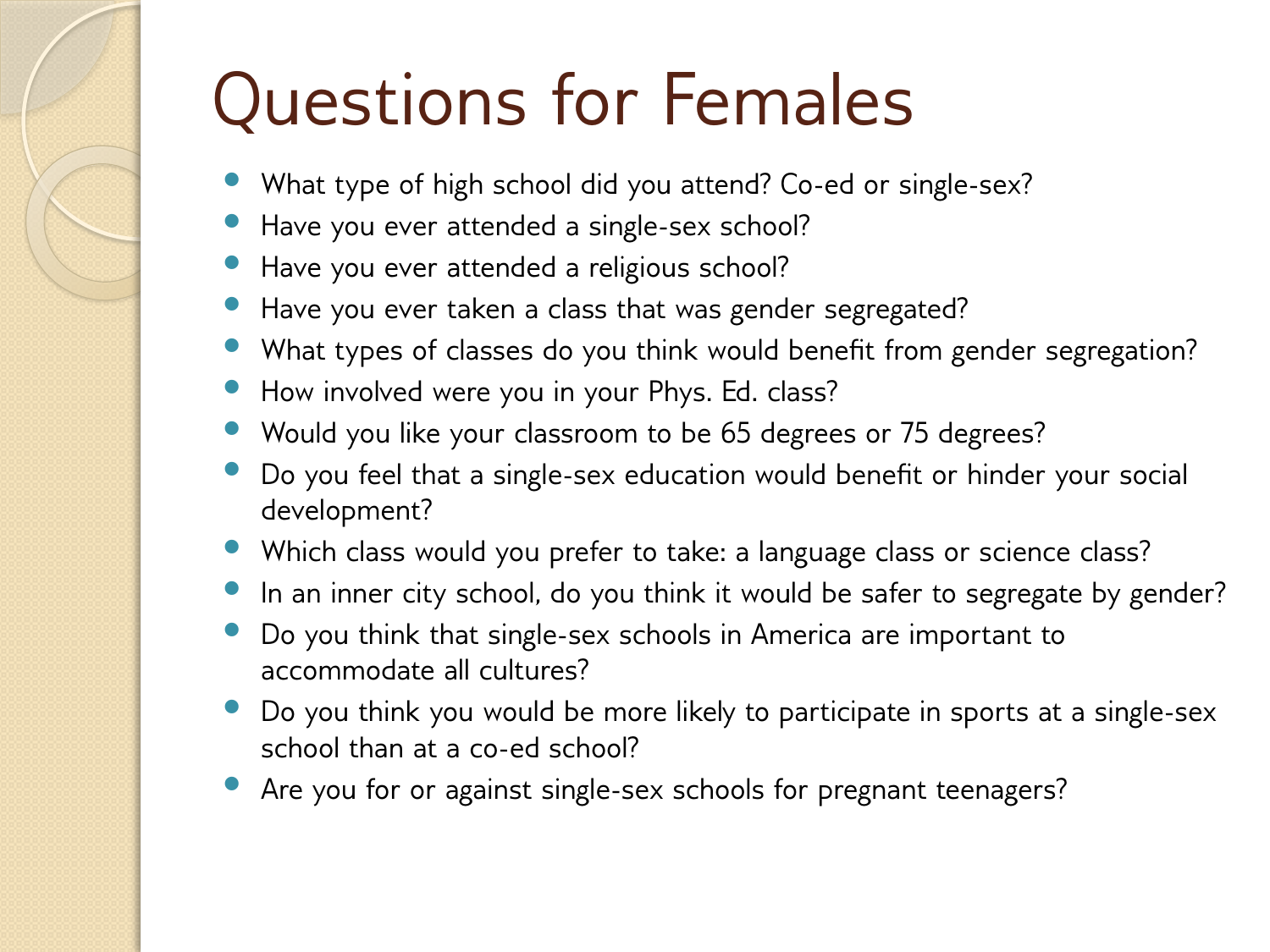

# Questions for Females
What type of high school did you attend? Co-ed or single-sex?
Have you ever attended a single-sex school?
Have you ever attended a religious school?
Have you ever taken a class that was gender segregated?
What types of classes do you think would benefit from gender segregation?
How involved were you in your Phys. Ed. class?
Would you like your classroom to be 65 degrees or 75 degrees?
Do you feel that a single-sex education would benefit or hinder your social development?
Which class would you prefer to take: a language class or science class?
In an inner city school, do you think it would be safer to segregate by gender?
Do you think that single-sex schools in America are important to accommodate all cultures?
Do you think you would be more likely to participate in sports at a single-sex school than at a co-ed school?
Are you for or against single-sex schools for pregnant teenagers?